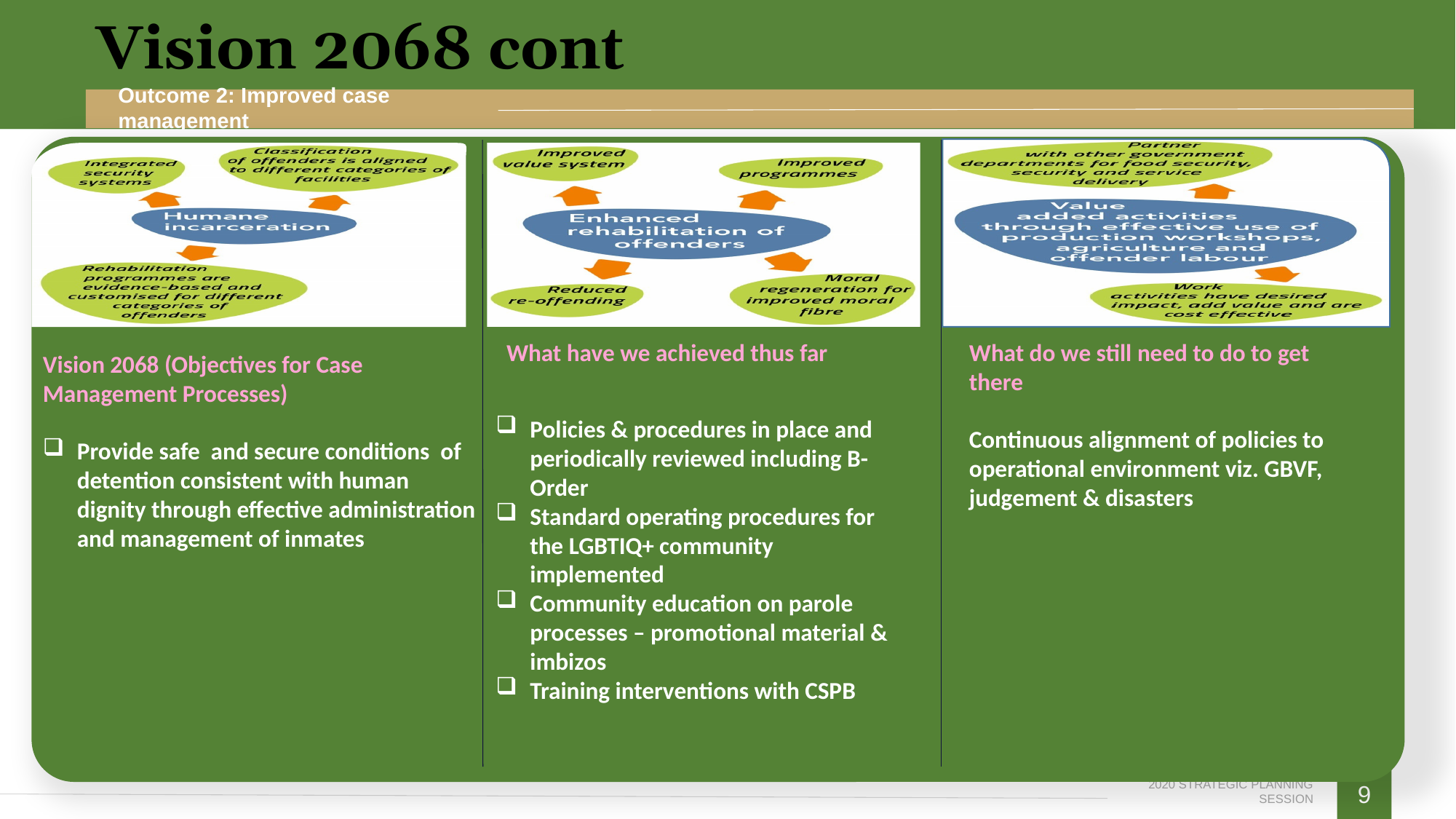

Vision 2068 cont

Outcome 2: Improved case management

What have we achieved thus far
What do we still need to do to get there

Continuous alignment of policies to operational environment viz. GBVF, judgement & disasters

Vision 2068 (Objectives for Case Management Processes)

Provide safe  and secure conditions  of detention consistent with human dignity through effective administration and management of inmates
Policies & procedures in place and periodically reviewed including B-Order
Standard operating procedures for the LGBTIQ+ community implemented
Community education on parole processes – promotional material & imbizos
Training interventions with CSPB